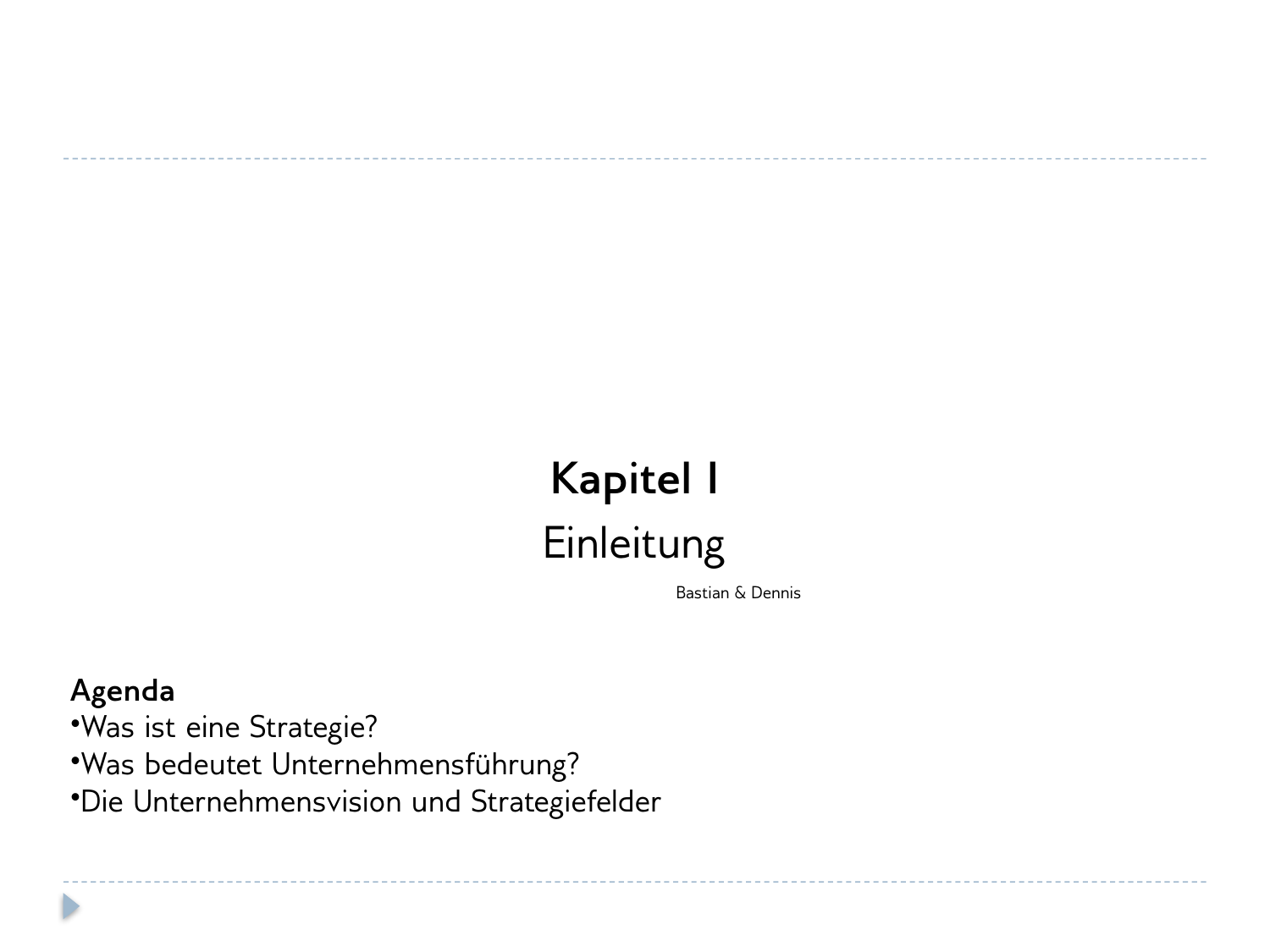

Kapitel I
Einleitung
Bastian & Dennis
Agenda
Was ist eine Strategie?
Was bedeutet Unternehmensführung?
Die Unternehmensvision und Strategiefelder